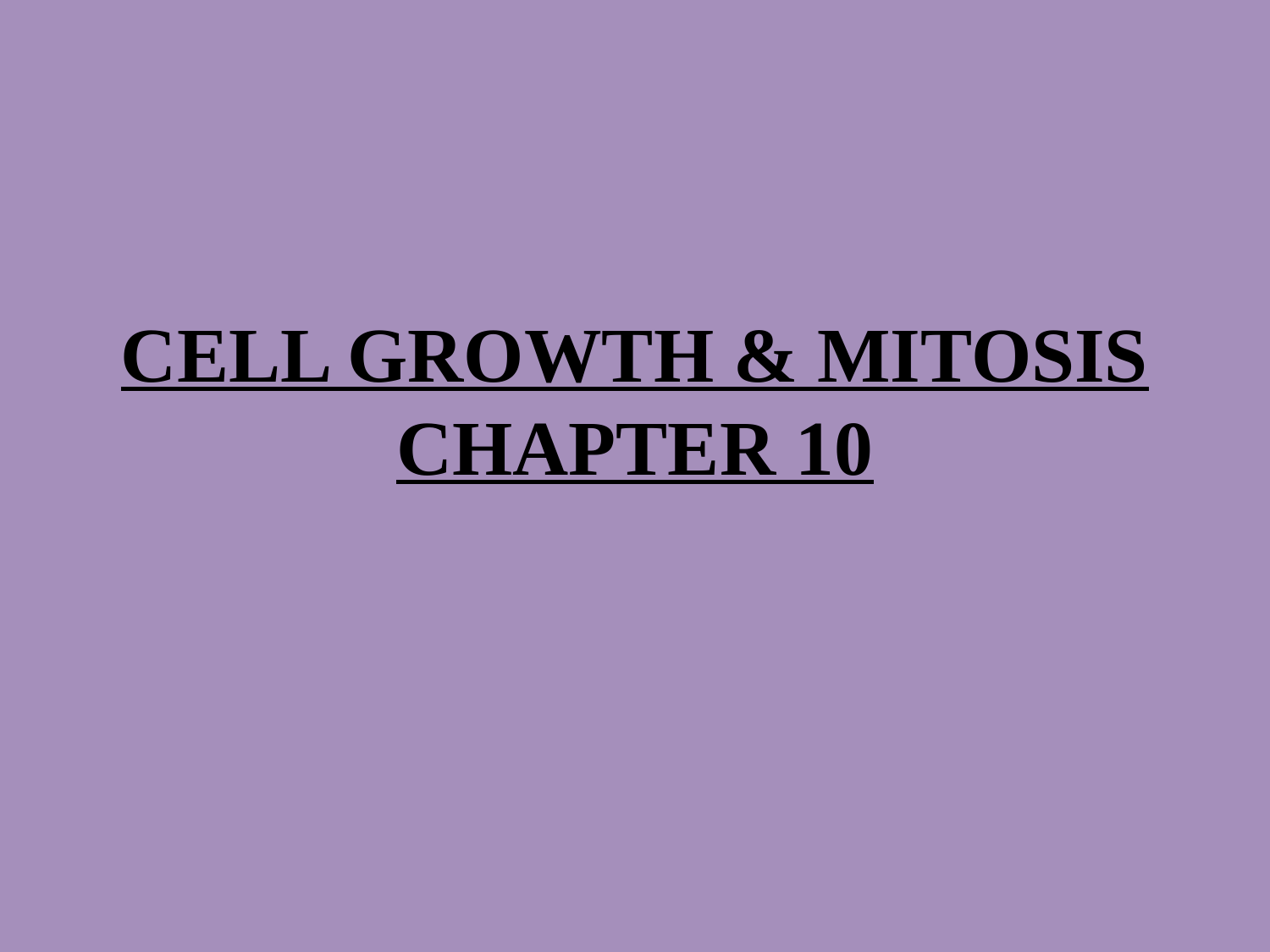

# CELL GROWTH & MITOSIS CHAPTER 10